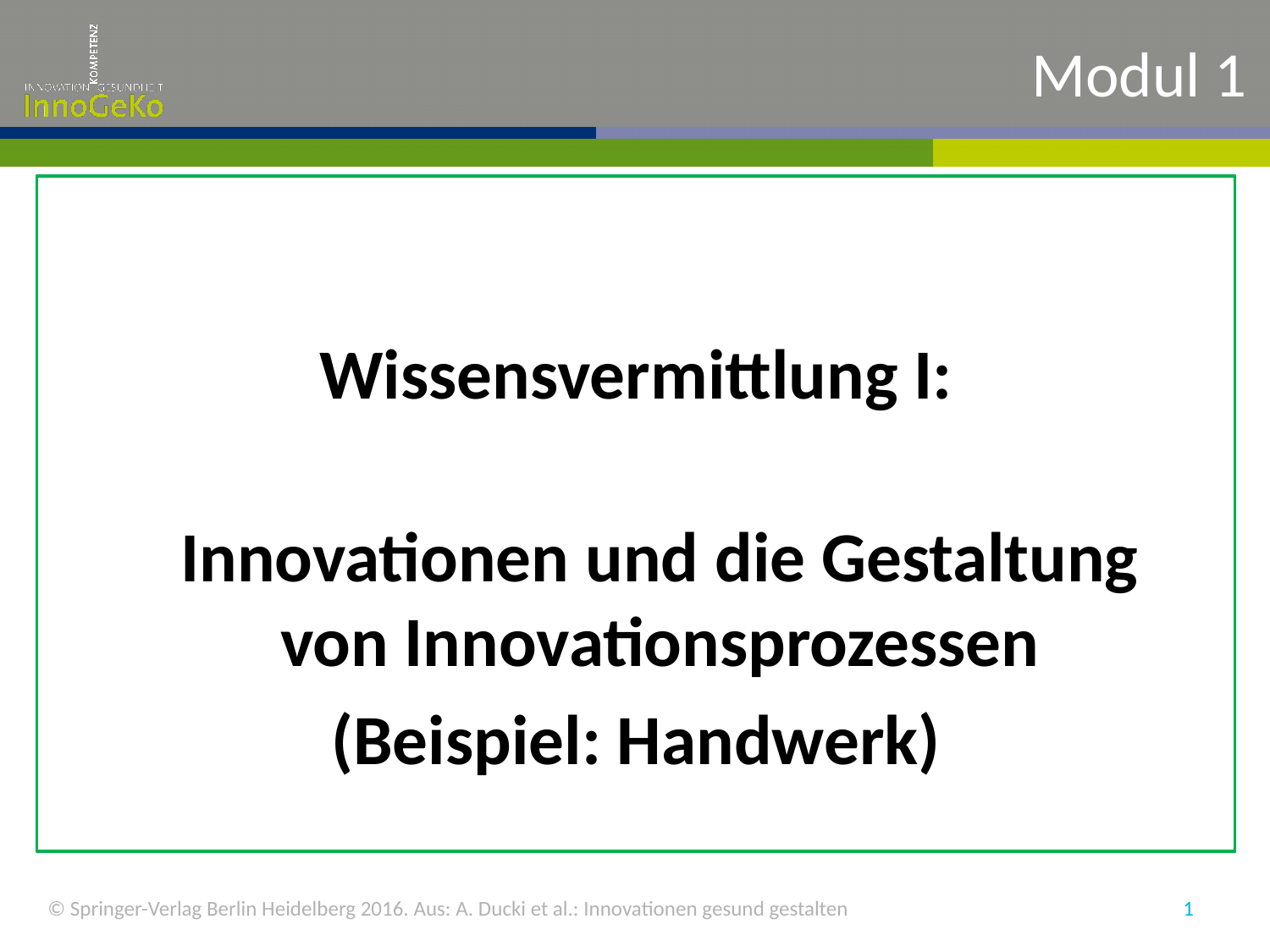

# Modul 1

Wissensvermittlung I:
Innovationen und die Gestaltung von Innovationsprozessen
(Beispiel: Handwerk)

© Springer-Verlag Berlin Heidelberg 2016. Aus: A. Ducki et al.: Innovationen gesund gestalten

1